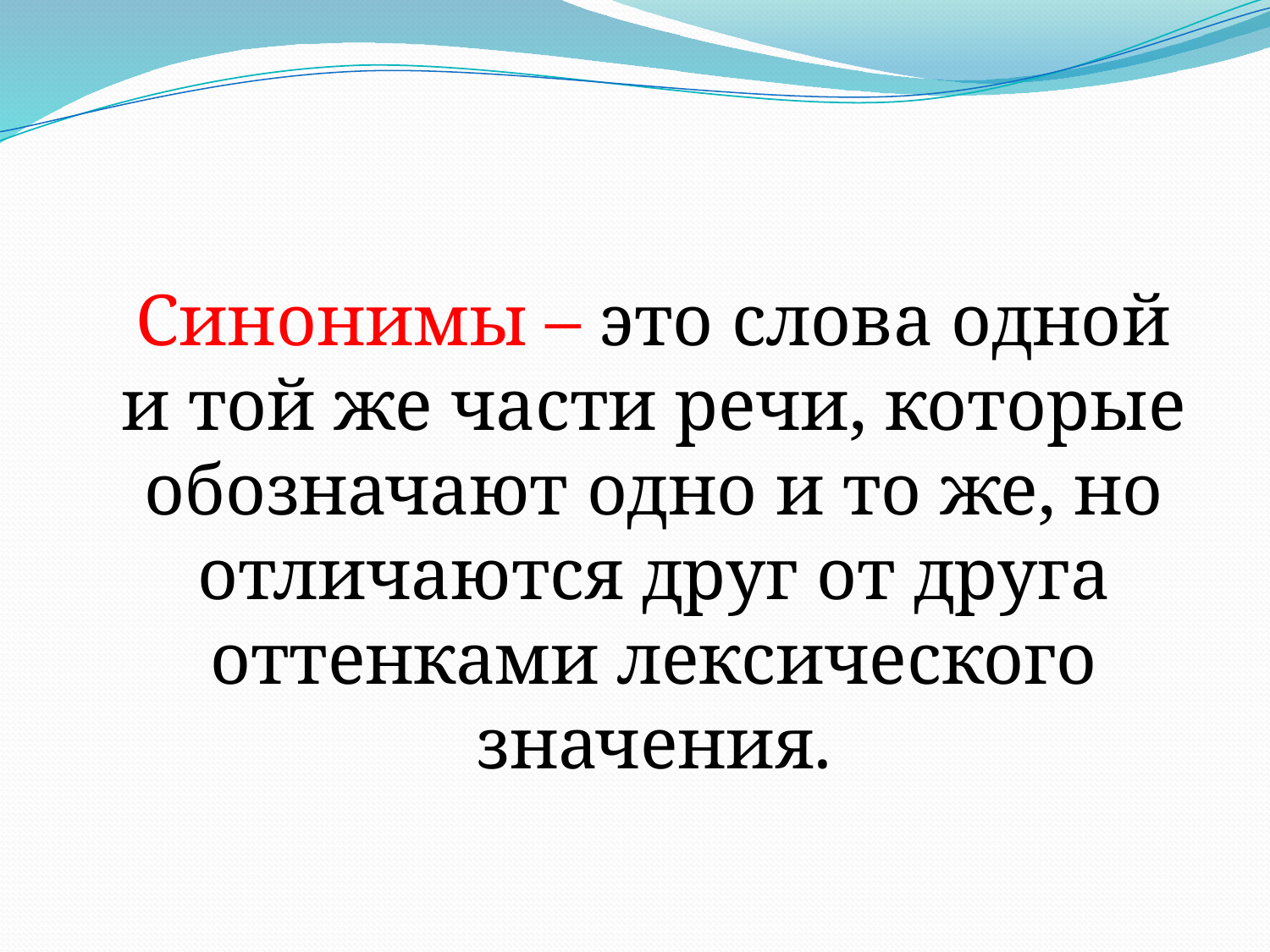

#
  Синонимы – это слова одной и той же части речи, которые обозначают одно и то же, но отличаются друг от друга оттенками лексического значения.